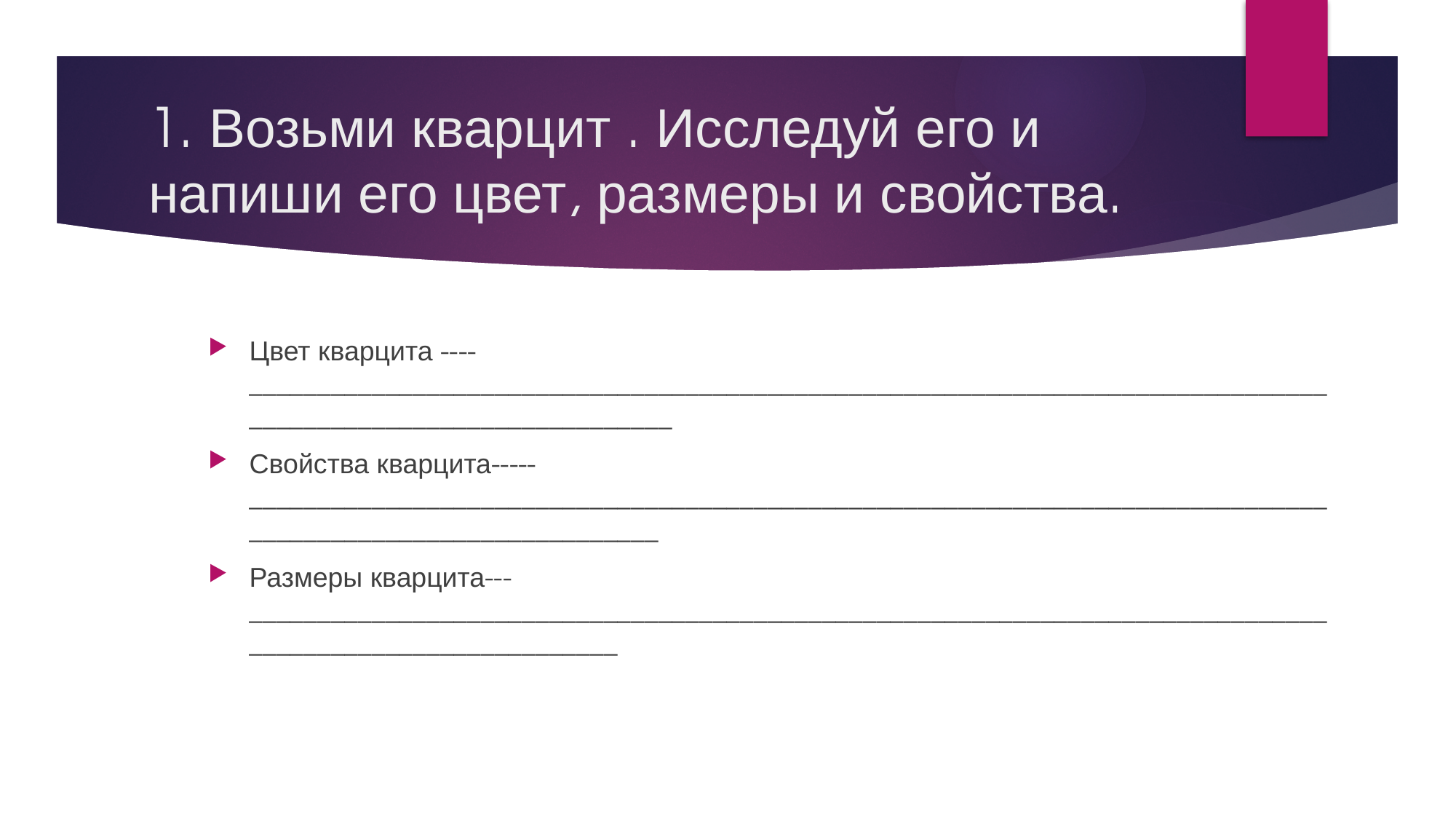

# 1. Возьми кварцит . Исследуй его и напиши его цвет, размеры и свойства.
Цвет кварцита ----______________________________________________________________________________________________________________
Свойства кварцита-----_____________________________________________________________________________________________________________
Размеры кварцита---__________________________________________________________________________________________________________